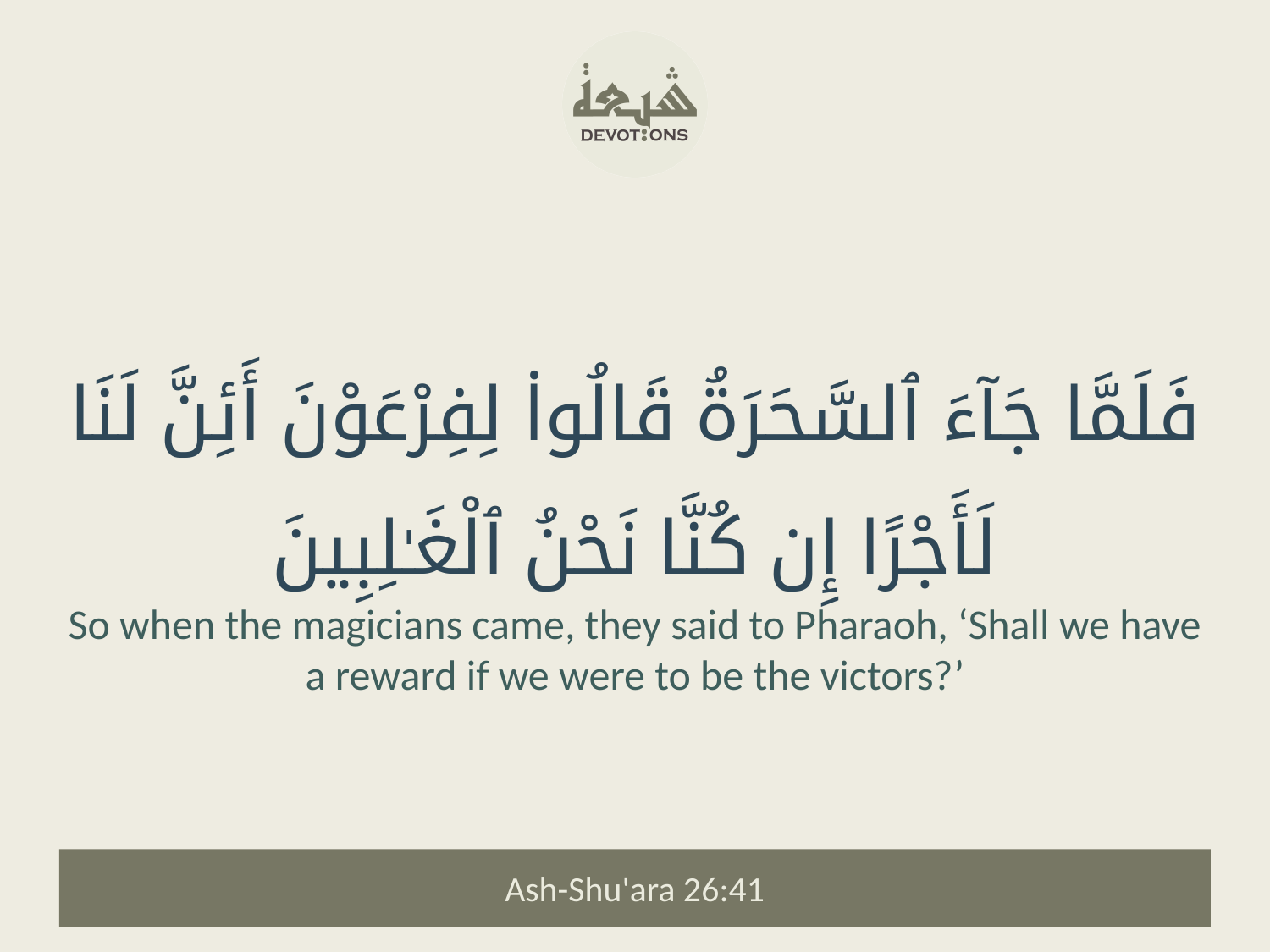

فَلَمَّا جَآءَ ٱلسَّحَرَةُ قَالُوا۟ لِفِرْعَوْنَ أَئِنَّ لَنَا لَأَجْرًا إِن كُنَّا نَحْنُ ٱلْغَـٰلِبِينَ
So when the magicians came, they said to Pharaoh, ‘Shall we have a reward if we were to be the victors?’
Ash-Shu'ara 26:41